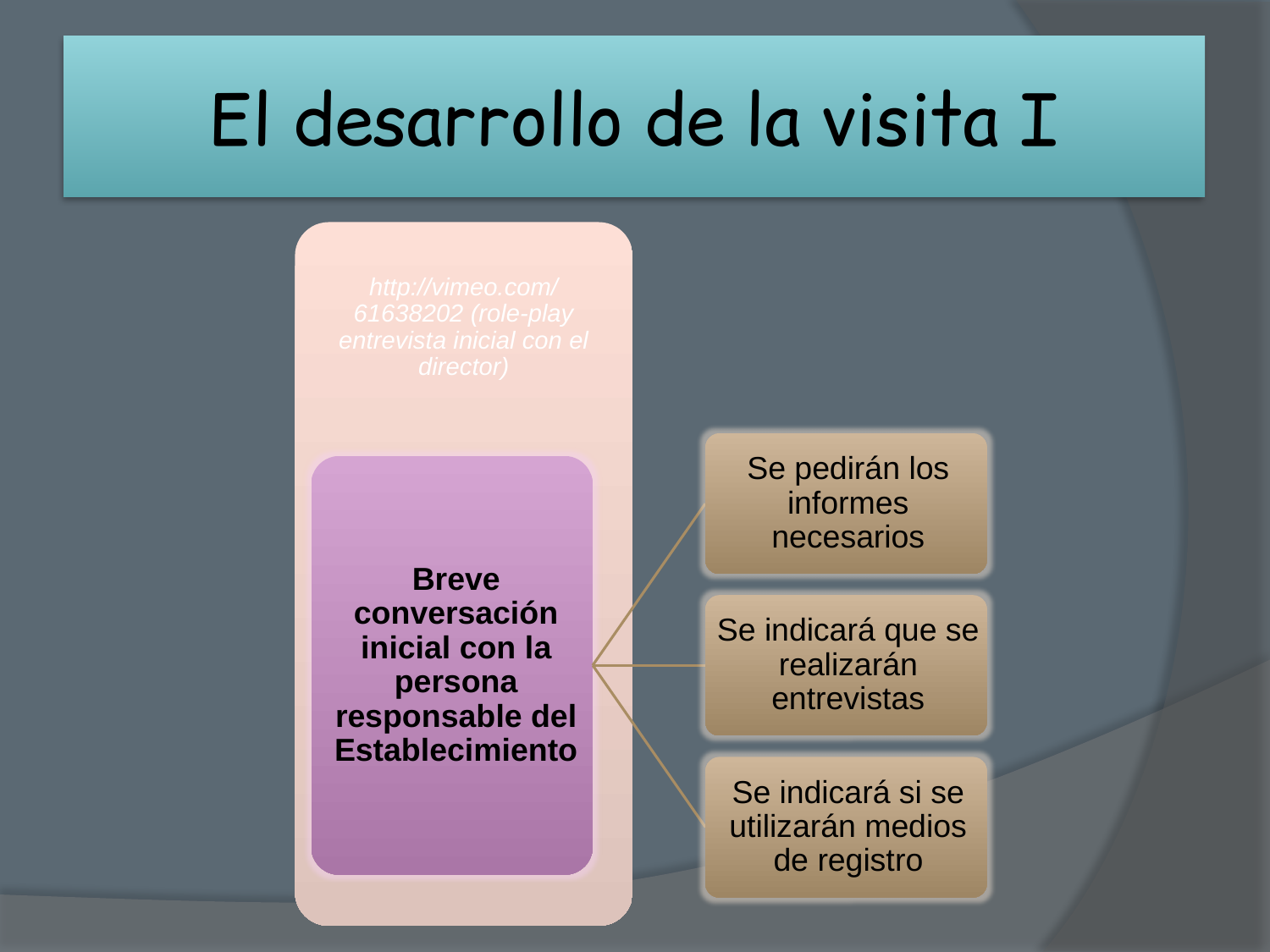

# El desarrollo de la visita I
http://vimeo.com/61638202 (role-play entrevista inicial con el director)
Breve conversación inicial con la persona responsable del Establecimiento

Se pedirán los informes necesarios

Se indicará que se realizarán entrevistas

Se indicará si se utilizarán medios de registro